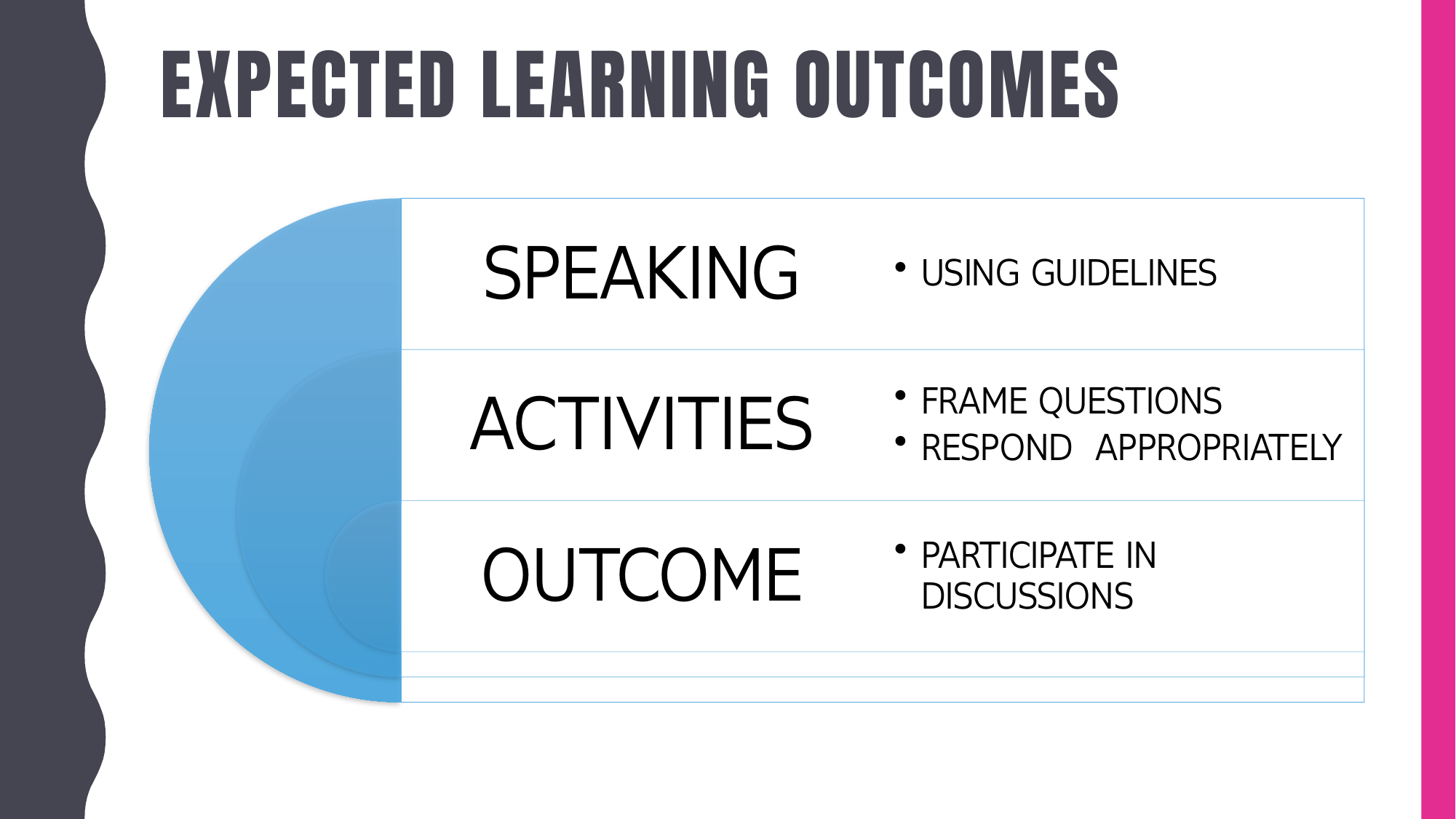

# Expected learning outcomes
SPEAKING
ACTIVITIES
OUTCOME
USING GUIDELINES
FRAME QUESTIONS
RESPOND  APPROPRIATELY
PARTICIPATE IN DISCUSSIONS